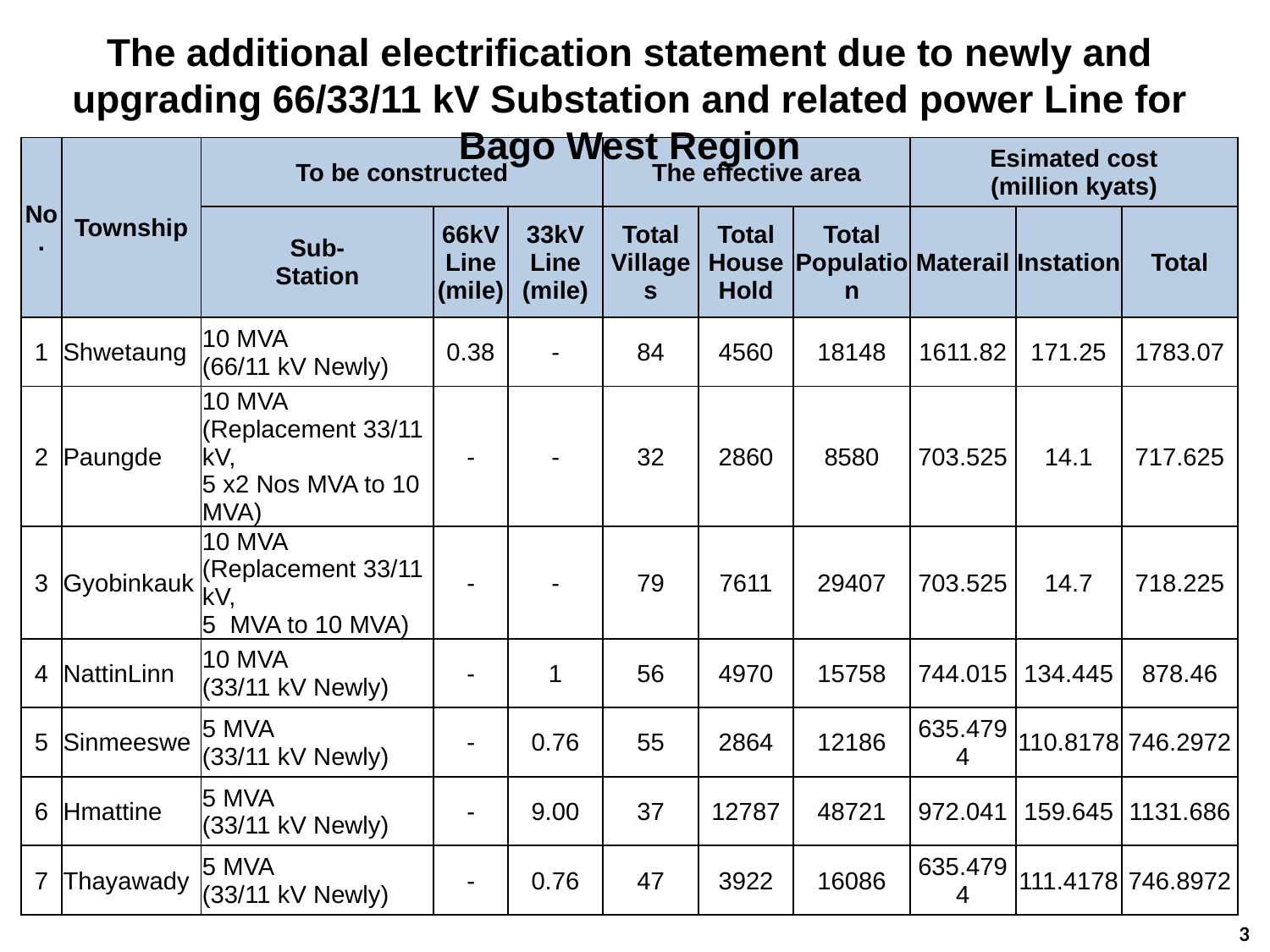

The additional electrification statement due to newly and upgrading 66/33/11 kV Substation and related power Line for Bago West Region
| No. | Township | To be constructed |  |  | The effective area |  |  | Esimated cost (million kyats) |  |  |
| --- | --- | --- | --- | --- | --- | --- | --- | --- | --- | --- |
|  |  | Sub- Station | 66kV Line (mile) | 33kV Line (mile) | Total Villages | Total House Hold | Total Population | Materail | Instation | Total |
| 1 | Shwetaung | 10 MVA (66/11 kV Newly) | 0.38 | - | 84 | 4560 | 18148 | 1611.82 | 171.25 | 1783.07 |
| 2 | Paungde | 10 MVA (Replacement 33/11 kV, 5 x2 Nos MVA to 10 MVA) | - | - | 32 | 2860 | 8580 | 703.525 | 14.1 | 717.625 |
| 3 | Gyobinkauk | 10 MVA (Replacement 33/11 kV, 5 MVA to 10 MVA) | - | - | 79 | 7611 | 29407 | 703.525 | 14.7 | 718.225 |
| 4 | NattinLinn | 10 MVA (33/11 kV Newly) | - | 1 | 56 | 4970 | 15758 | 744.015 | 134.445 | 878.46 |
| 5 | Sinmeeswe | 5 MVA (33/11 kV Newly) | - | 0.76 | 55 | 2864 | 12186 | 635.4794 | 110.8178 | 746.2972 |
| 6 | Hmattine | 5 MVA (33/11 kV Newly) | - | 9.00 | 37 | 12787 | 48721 | 972.041 | 159.645 | 1131.686 |
| 7 | Thayawady | 5 MVA (33/11 kV Newly) | - | 0.76 | 47 | 3922 | 16086 | 635.4794 | 111.4178 | 746.8972 |
3